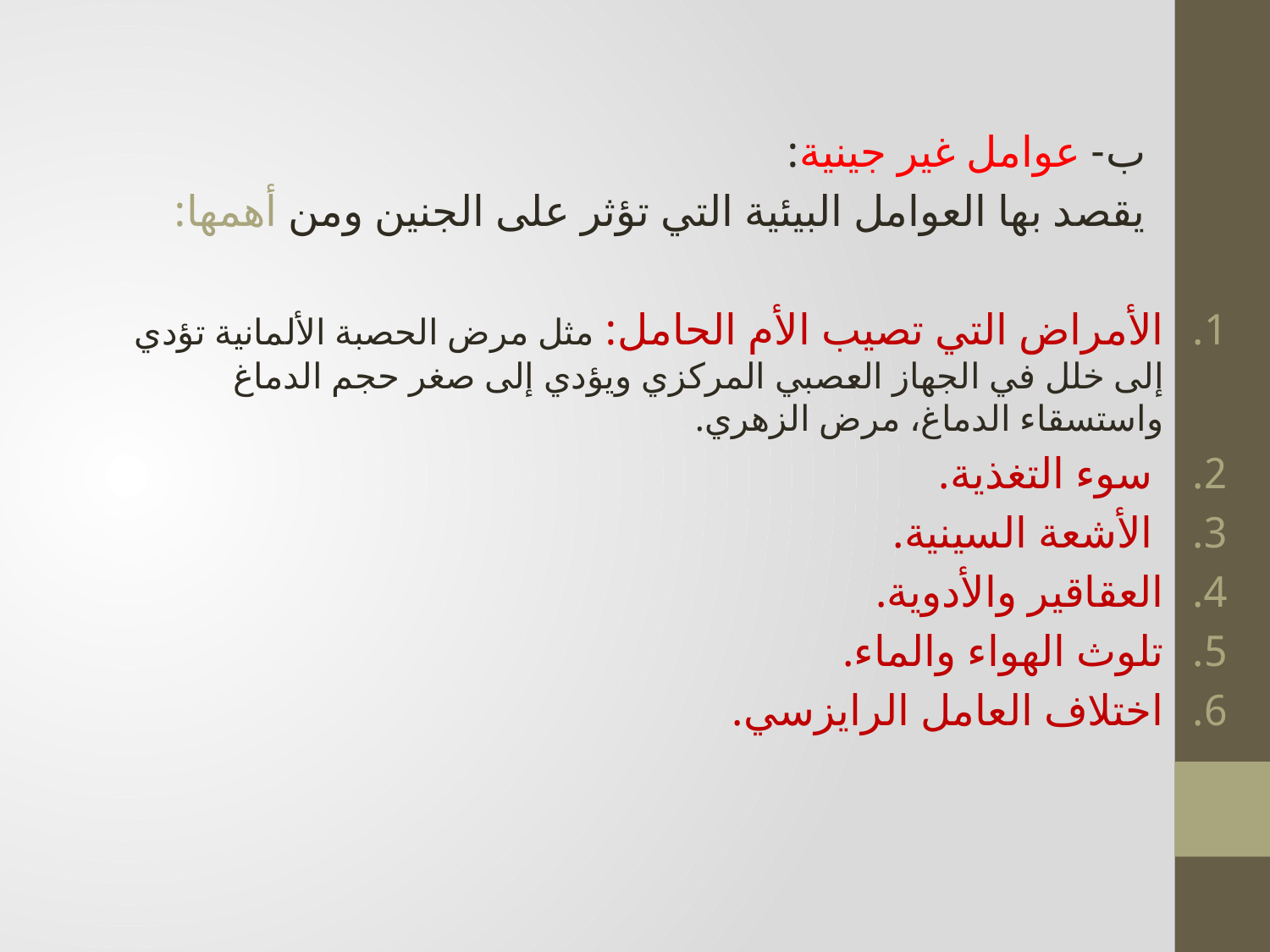

#

      ب- عوامل غير جينية:
      يقصد بها العوامل البيئية التي تؤثر على الجنين ومن أهمها:

الأمراض التي تصيب الأم الحامل: مثل مرض الحصبة الألمانية تؤدي إلى خلل في الجهاز العصبي المركزي ويؤدي إلى صغر حجم الدماغ واستسقاء الدماغ، مرض الزهري.
 سوء التغذية.
 الأشعة السينية.
العقاقير والأدوية.
تلوث الهواء والماء.
اختلاف العامل الرايزسي.